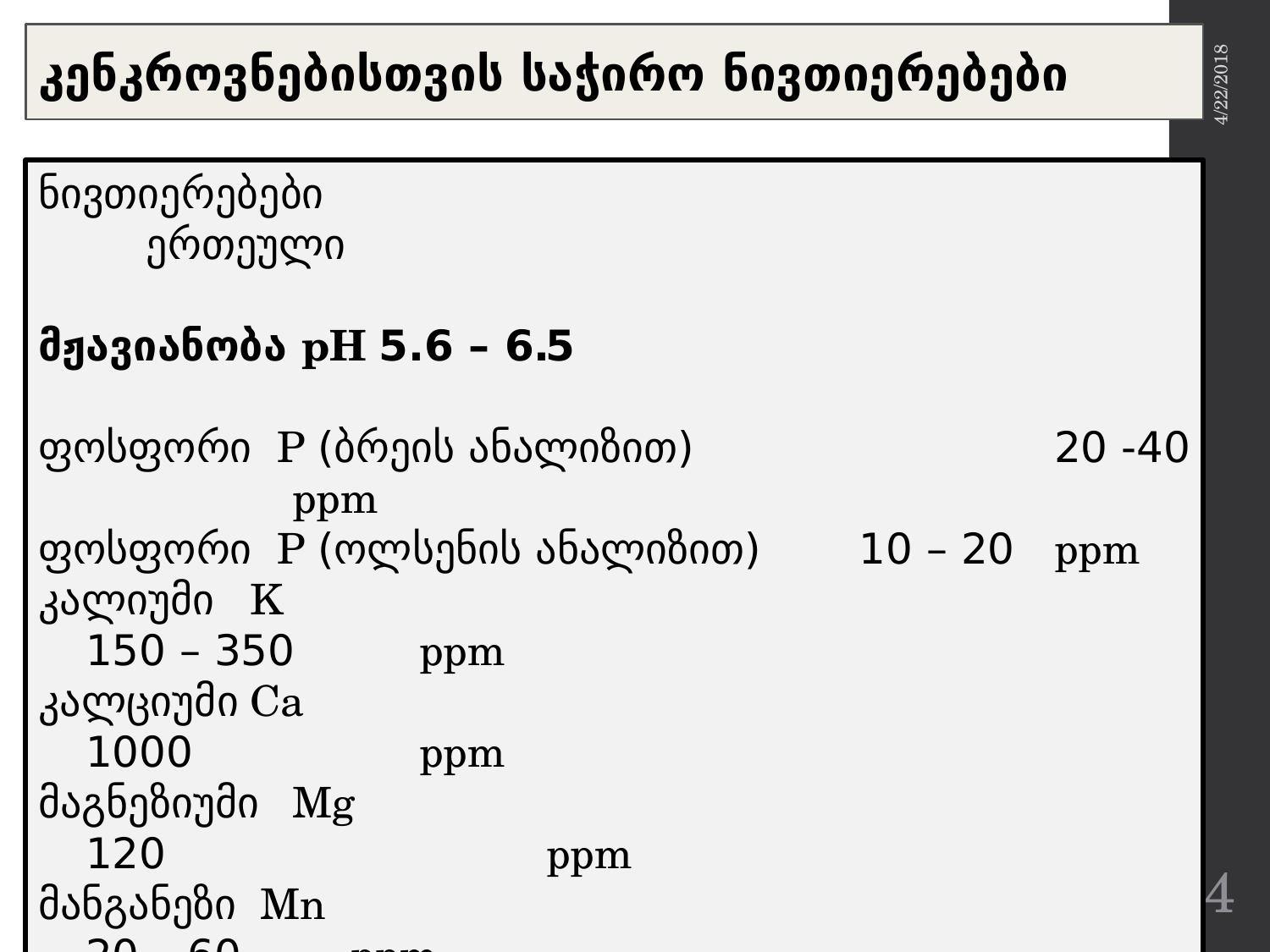

კენკროვნებისთვის საჭირო ნივთიერებები

4/22/2018
ნივთიერებები							         ერთეული

მჟავიანობა pH 5.6 – 6.5

ფოსფორი  P (ბრეის ანალიზით)			20 -40		ppm
ფოსფორი  P (ოლსენის ანალიზით)	     10 – 20 	ppm
კალიუმი   K								     150 – 350	ppm
კალციუმი Ca							     1000		ppm
მაგნეზიუმი	Mg							     120			ppm
მანგანეზი  Mn							     20 – 60	     ppm
ბორი  B							                0,5 – 1.0	ppm

მარილიანობა EC – 2 - dS/m

4